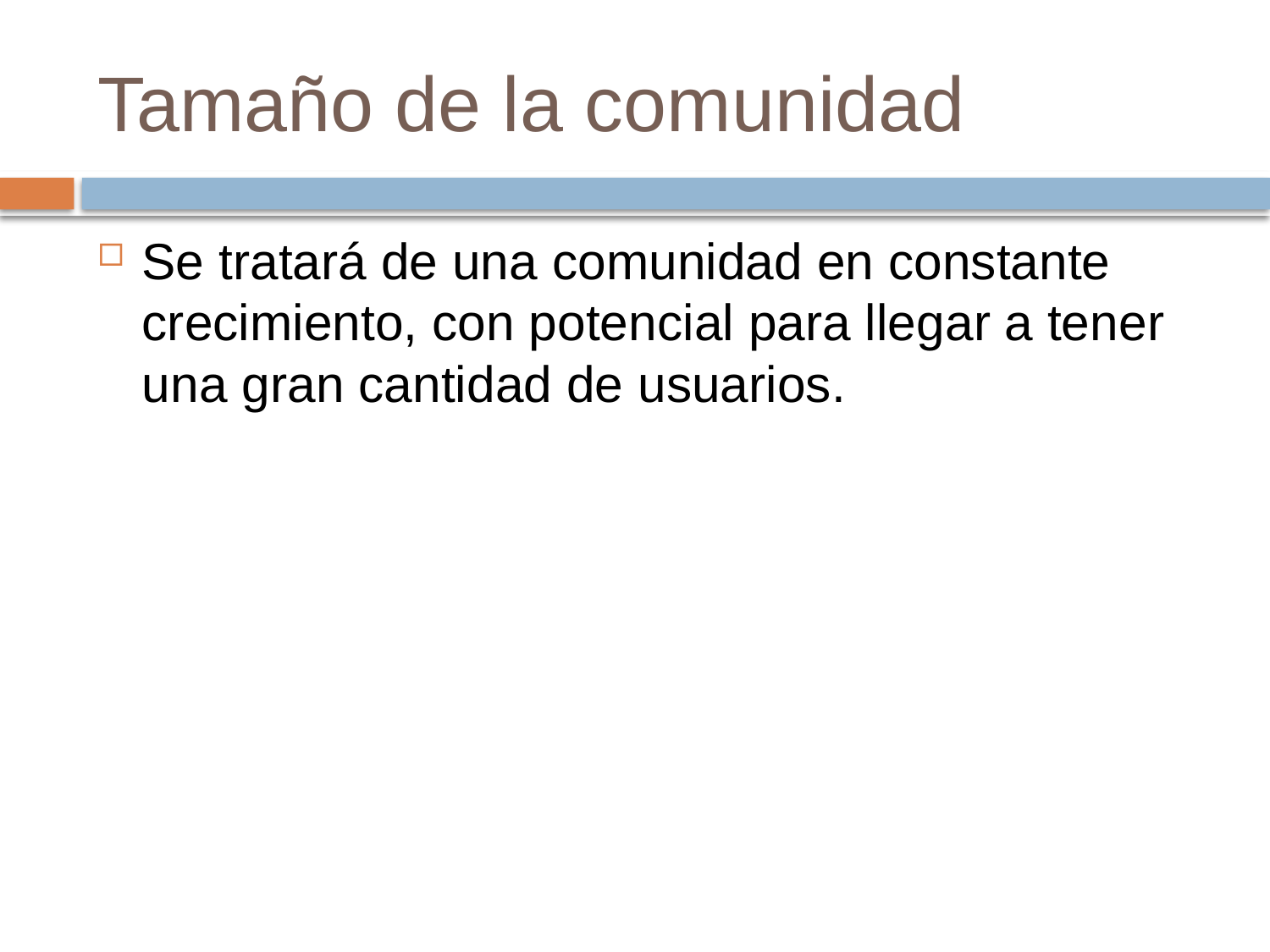

# Tamaño de la comunidad
Se tratará de una comunidad en constante crecimiento, con potencial para llegar a tener una gran cantidad de usuarios.